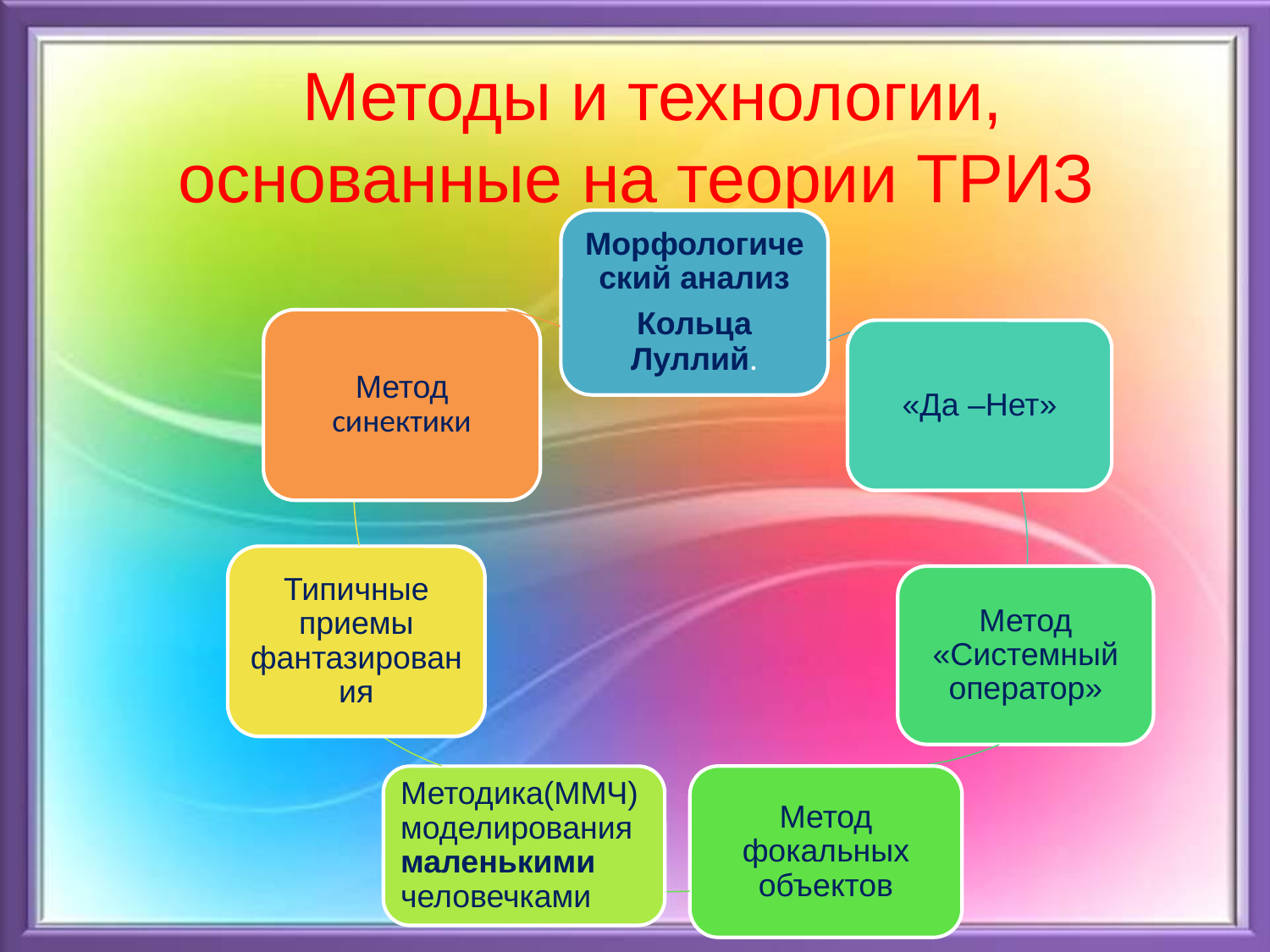

Методы и технологии, основанные на теории ТРИЗ
Морфологический анализ
Кольца Луллий.
«Да –Нет»
Метод «Системный оператор»
Метод фокальных объектов
Методика(ММЧ) моделирования маленькими человечками
Типичные приемы фантазирования
Метод синектики